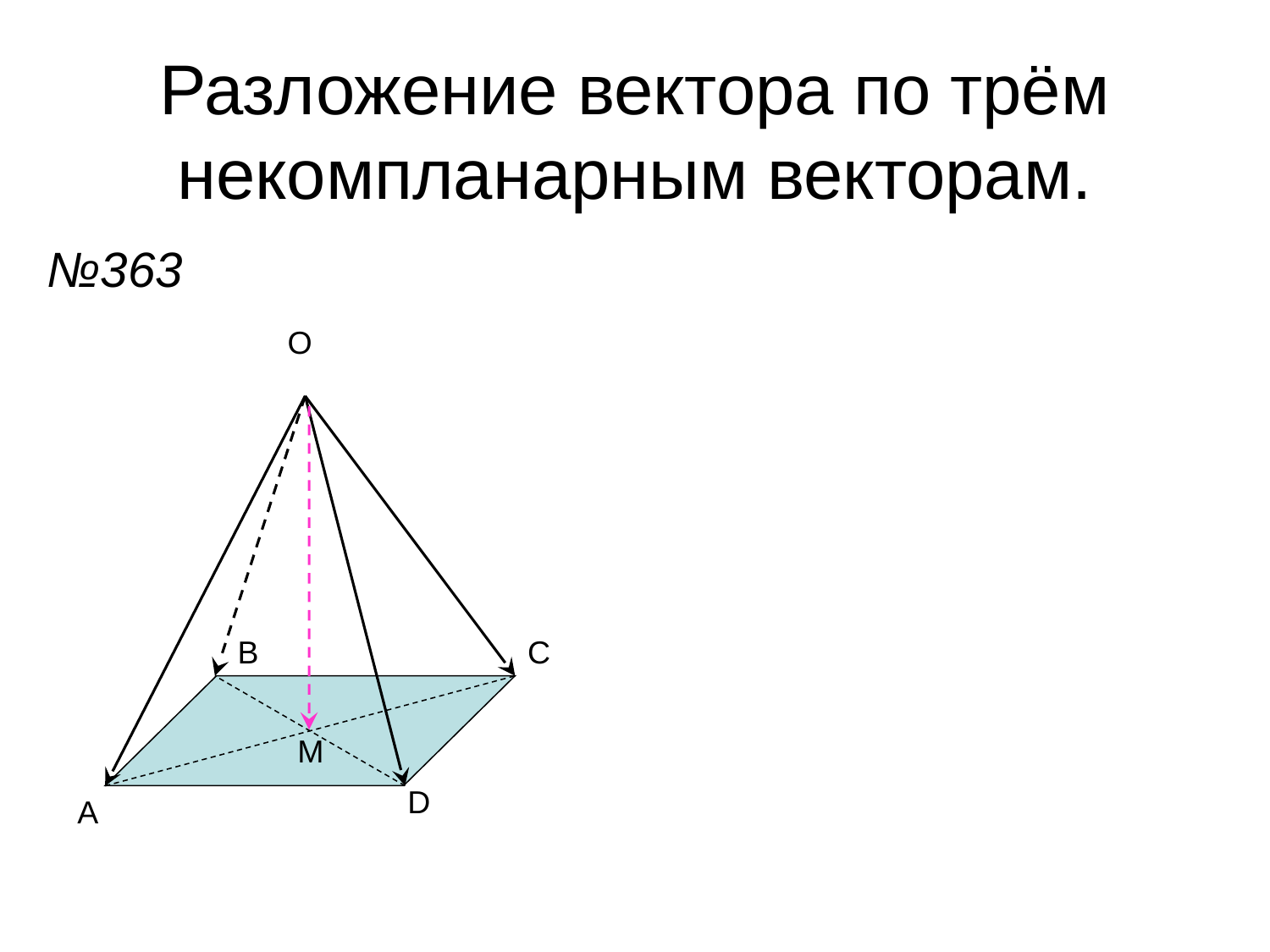

Разложение вектора по трём некомпланарным векторам.
№363
O

B
C

M
D
A